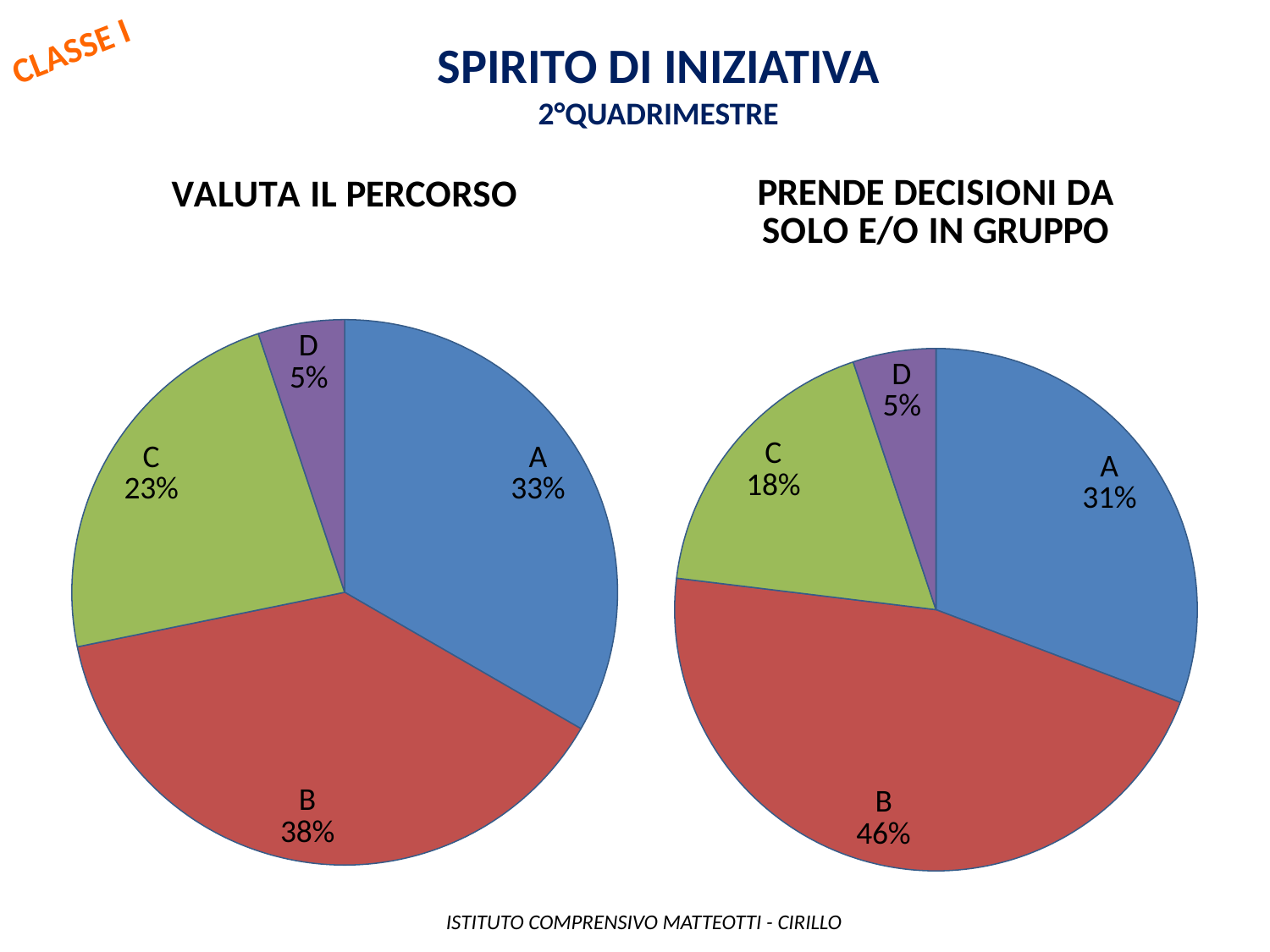

CLASSE I
Spirito di iniziativa
2°QUADRIMESTRE

### Chart: PRENDE DECISIONI DA SOLO E/O IN GRUPPO

| Category |  |
|---|---|
| A | 12.0 |
| B | 18.0 |
| C | 7.0 |
| D | 2.0 |

### Chart: VALUTA IL PERCORSO

| Category |  |
|---|---|
| A | 13.0 |
| B | 15.0 |
| C | 9.0 |
| D | 2.0 |
 ISTITUTO COMPRENSIVO MATTEOTTI - CIRILLO